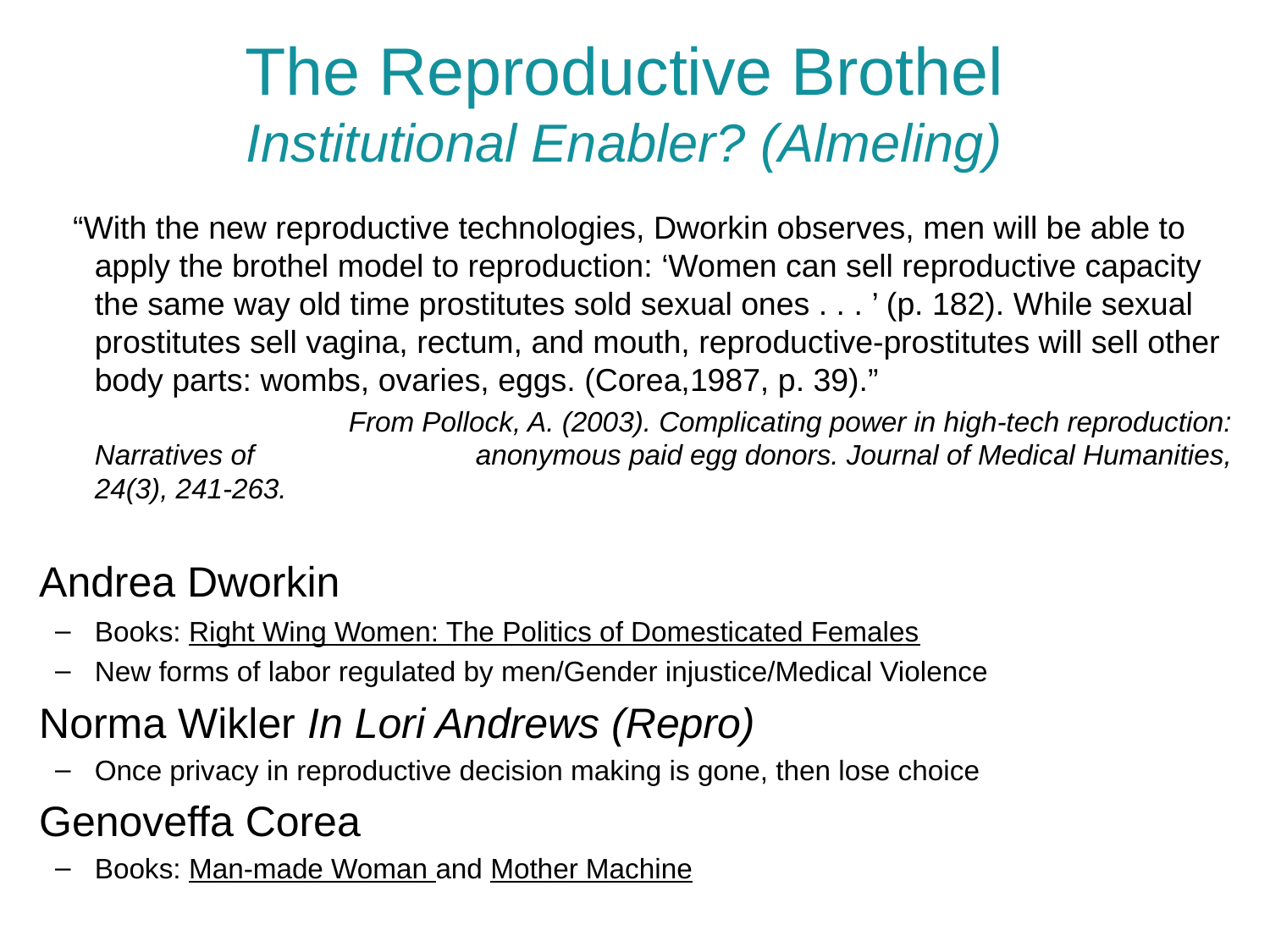

# The Reproductive Brothel Institutional Enabler? (Almeling)
  “With the new reproductive technologies, Dworkin observes, men will be able to apply the brothel model to reproduction: ‘Women can sell reproductive capacity the same way old time prostitutes sold sexual ones . . . ’ (p. 182). While sexual prostitutes sell vagina, rectum, and mouth, reproductive-prostitutes will sell other body parts: wombs, ovaries, eggs. (Corea,1987, p. 39).”
			From Pollock, A. (2003). Complicating power in high-tech reproduction: Narratives of 		anonymous paid egg donors. Journal of Medical Humanities, 24(3), 241-263.

	Andrea Dworkin
Books: Right Wing Women: The Politics of Domesticated Females
New forms of labor regulated by men/Gender injustice/Medical Violence
	Norma Wikler In Lori Andrews (Repro)
Once privacy in reproductive decision making is gone, then lose choice
	Genoveffa Corea
Books: Man-made Woman and Mother Machine